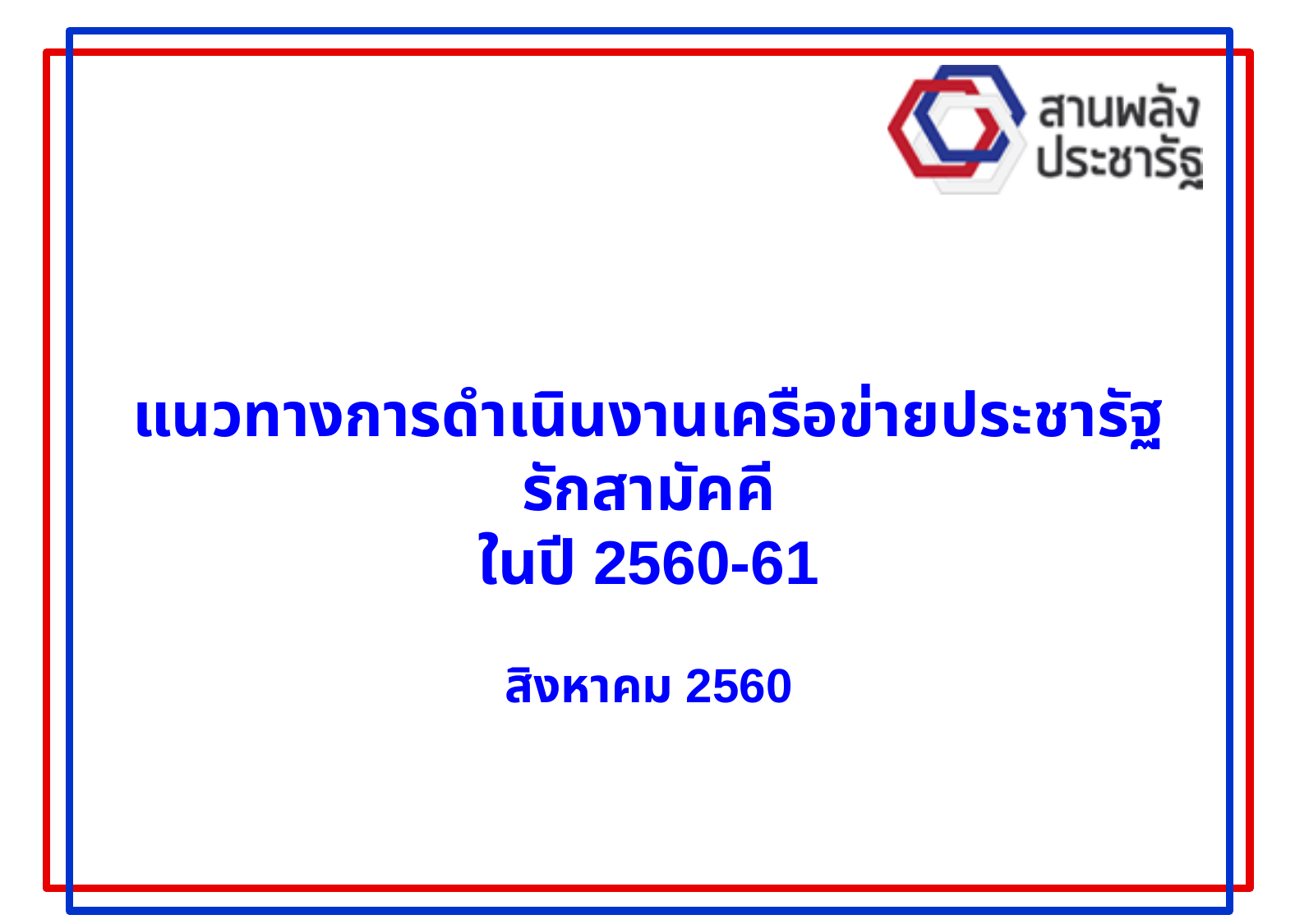

แนวทางการดำเนินงานเครือข่ายประชารัฐรักสามัคคี
ในปี 2560-61

สิงหาคม 2560